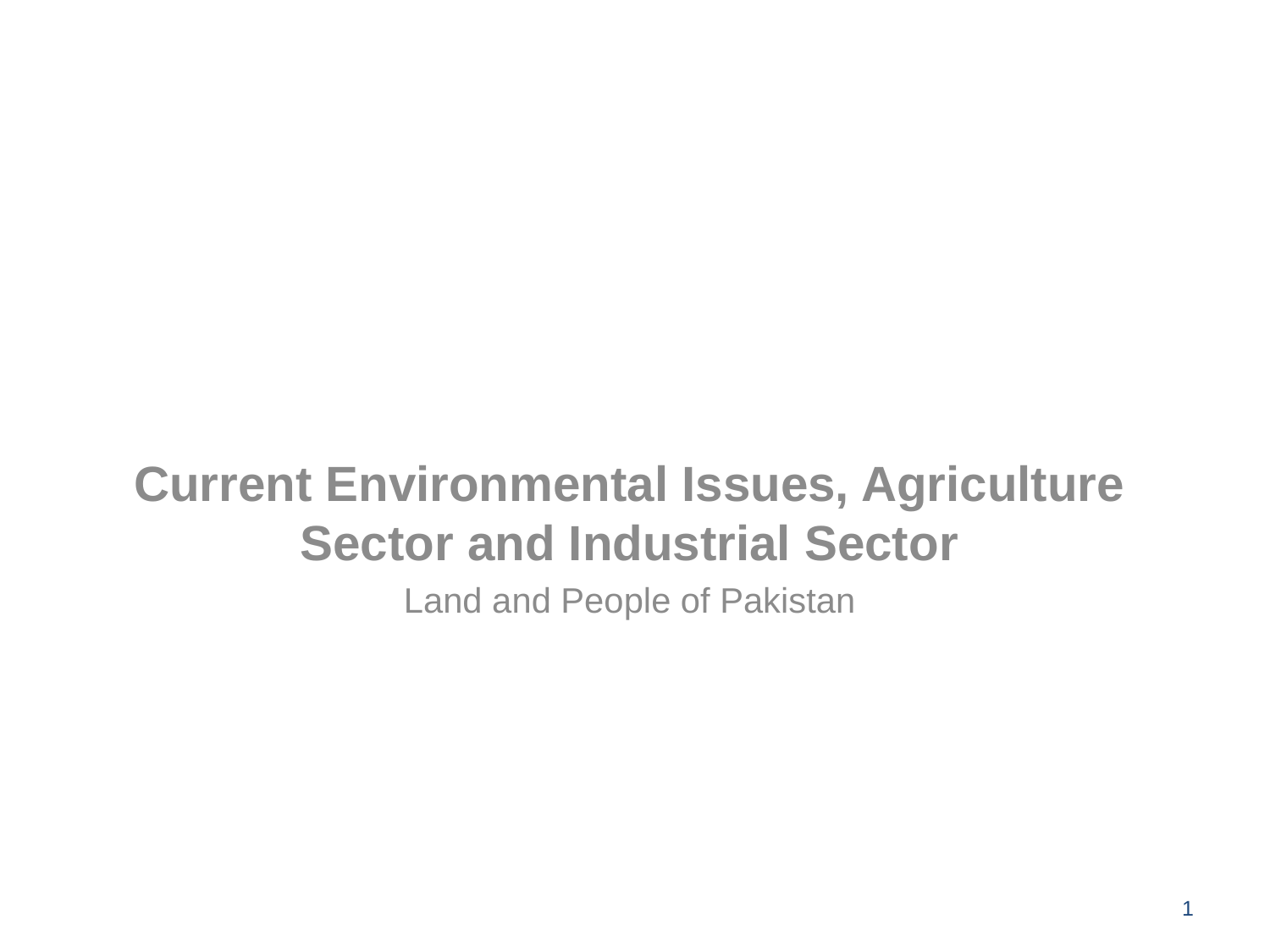

Current Environmental Issues, Agriculture Sector and Industrial Sector
Land and People of Pakistan

1